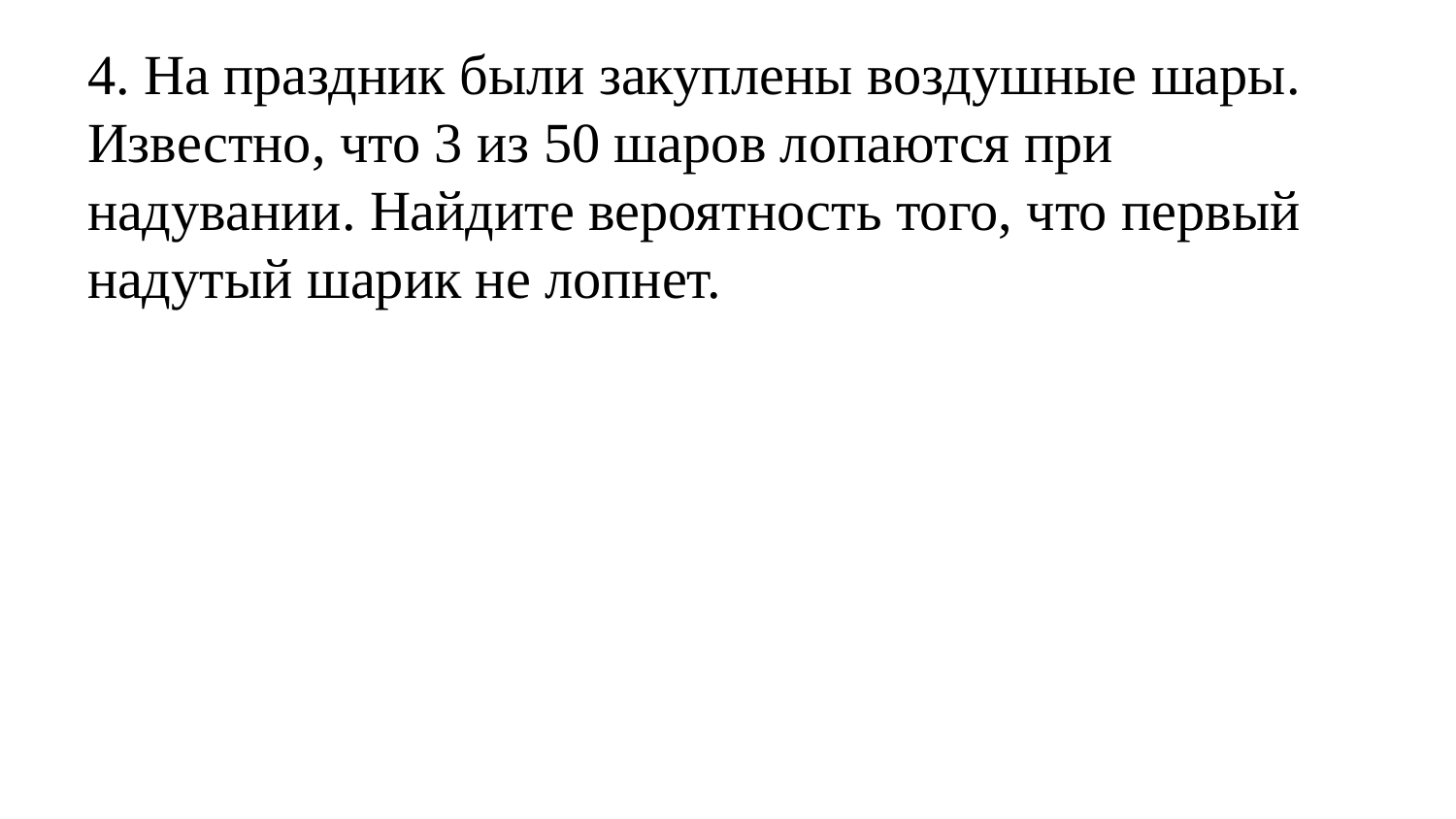

4. На праздник были закуплены воздушные шары. Известно, что 3 из 50 шаров лопаются при надувании. Найдите вероятность того, что первый надутый шарик не лопнет.